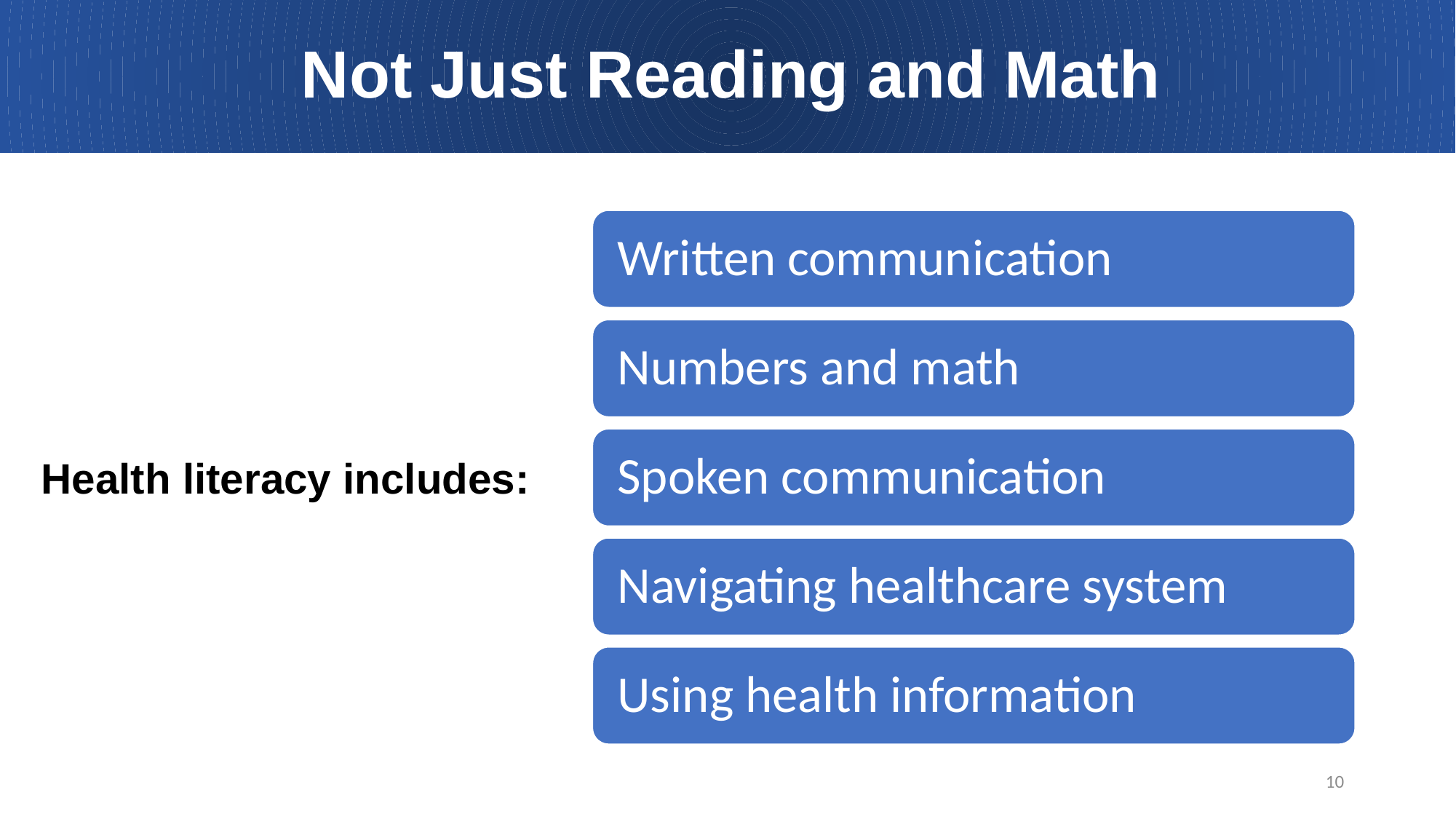

# Not Just Reading and Math
Written communication
Numbers and math
Spoken communication
Navigating healthcare system
Using health information
Health literacy includes:
10